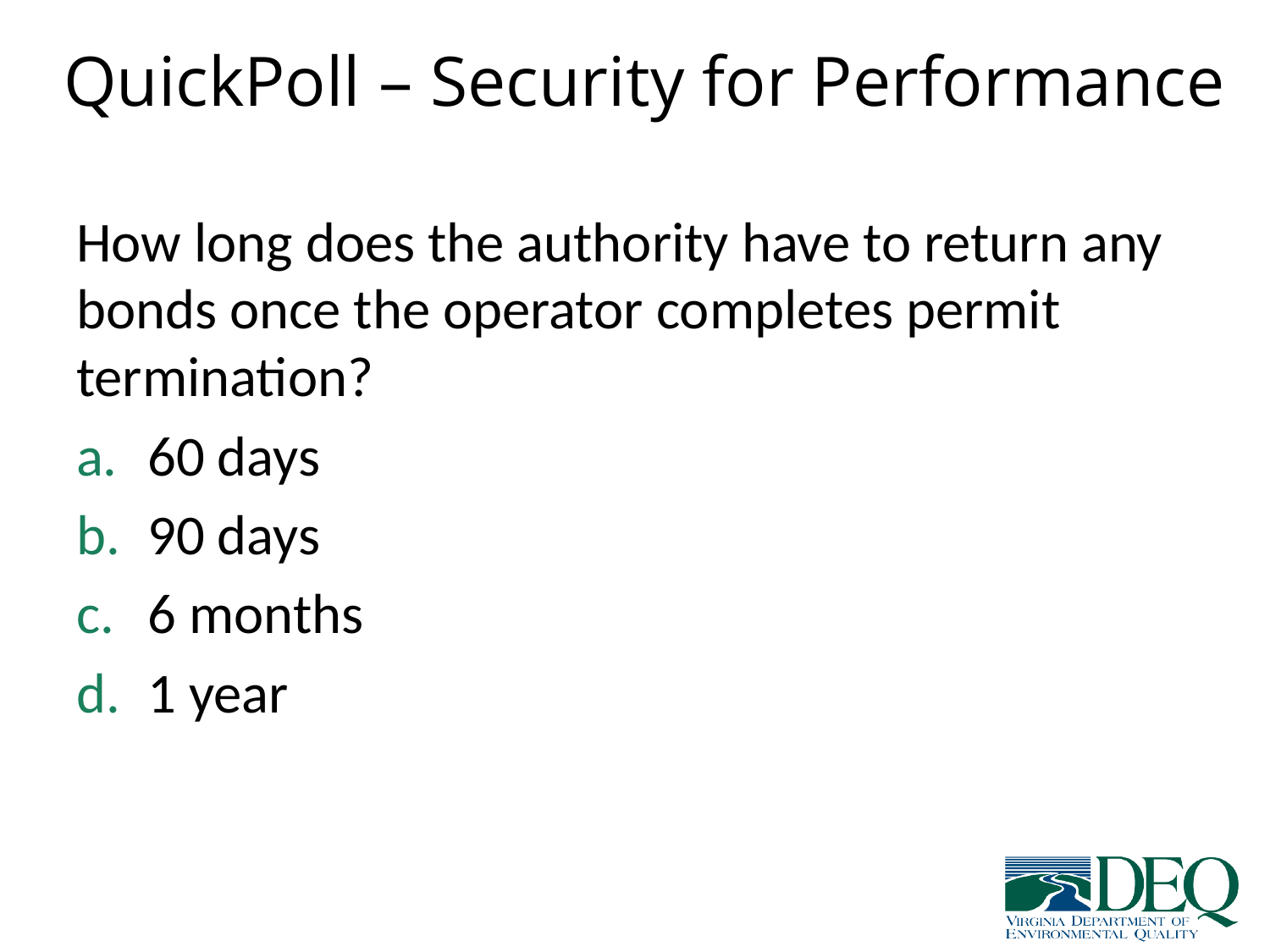

# QuickPoll – Security for Performance
How long does the authority have to return any bonds once the operator completes permit termination?
60 days
90 days
6 months
1 year